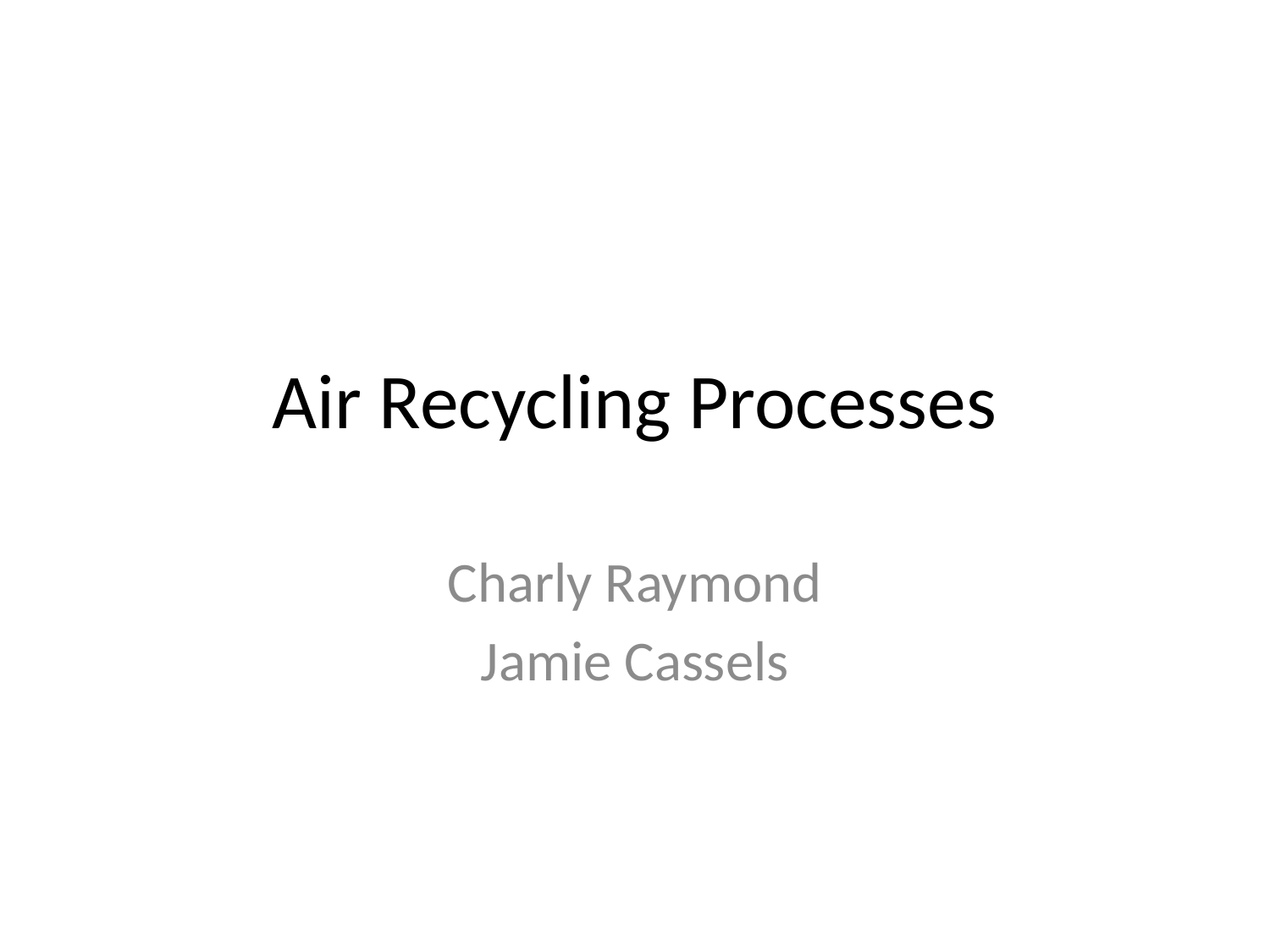

# Air Recycling Processes
Charly Raymond
Jamie Cassels